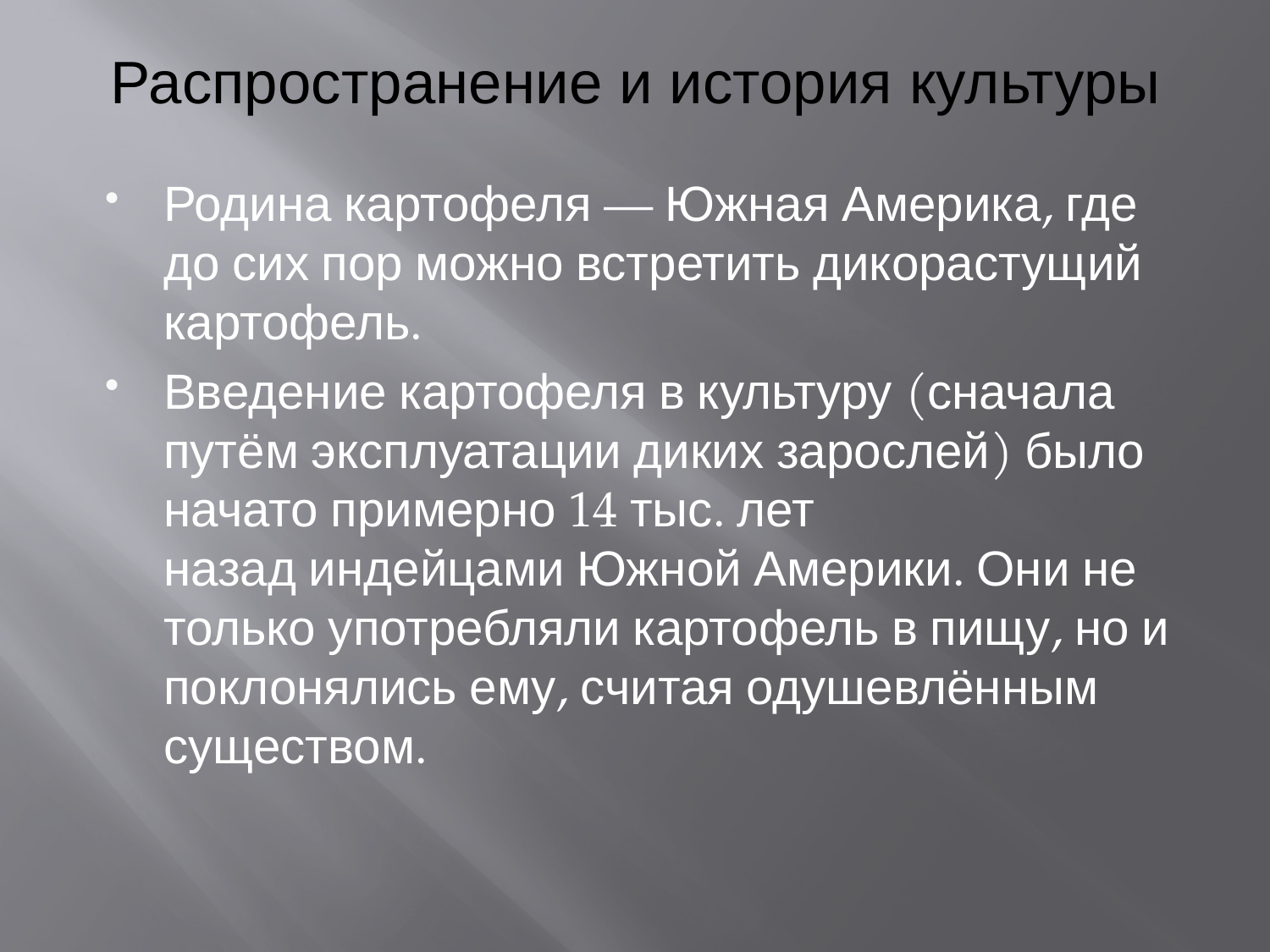

# Распространение и история культуры
Родина картофеля — Южная Америка, где до сих пор можно встретить дикорастущий картофель.
Введение картофеля в культуру (сначала путём эксплуатации диких зарослей) было начато примерно 14 тыс. лет назад индейцами Южной Америки. Они не только употребляли картофель в пищу, но и поклонялись ему, считая одушевлённым существом.